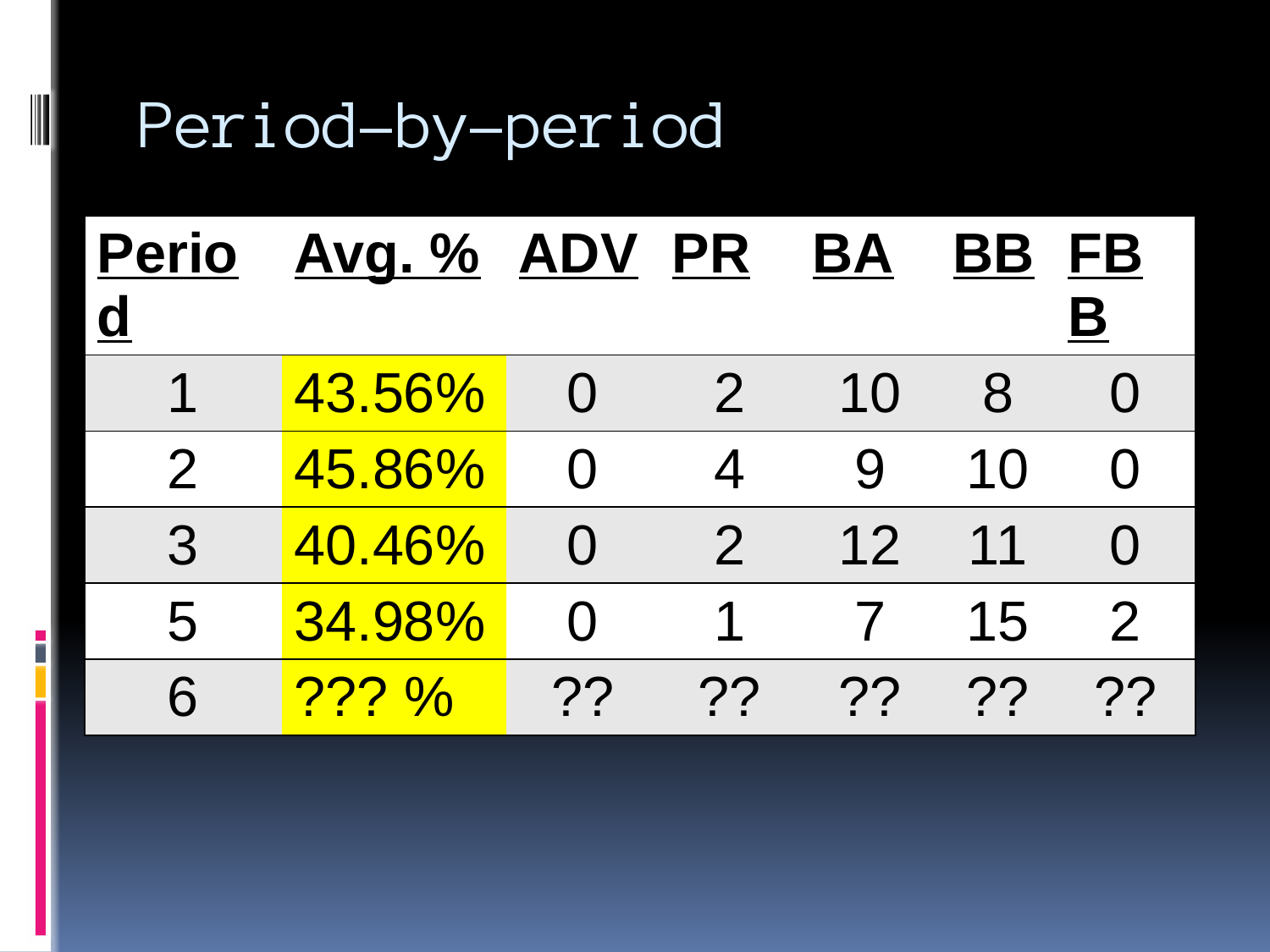

# Period-by-period
| Period | Avg. % | ADV | PR | BA | BB | FBB |
| --- | --- | --- | --- | --- | --- | --- |
| 1 | 43.56% | 0 | 2 | 10 | 8 | 0 |
| 2 | 45.86% | 0 | 4 | 9 | 10 | 0 |
| 3 | 40.46% | 0 | 2 | 12 | 11 | 0 |
| 5 | 34.98% | 0 | 1 | 7 | 15 | 2 |
| 6 | ??? % | ?? | ?? | ?? | ?? | ?? |